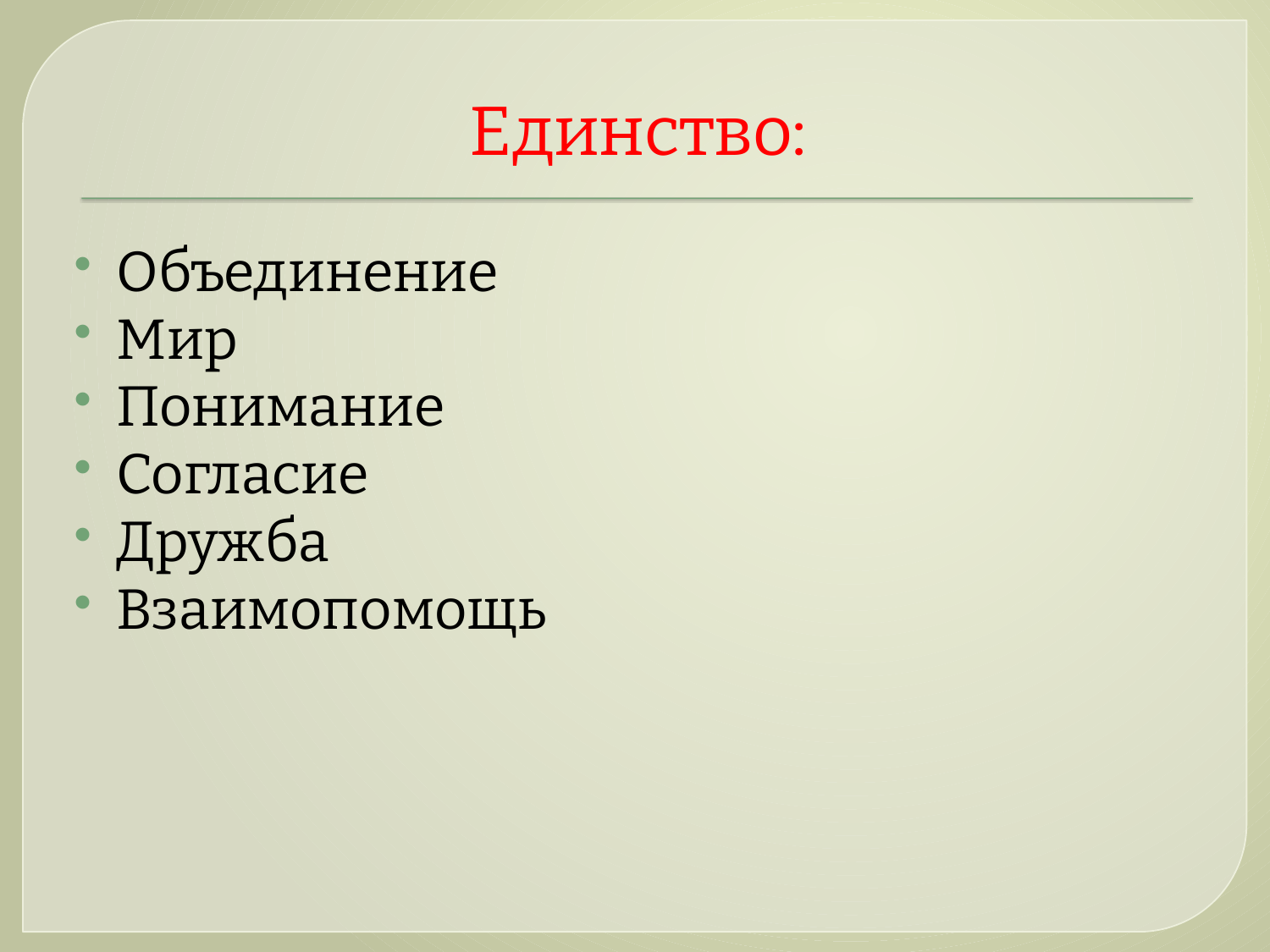

# Единство:
Объединение
Мир
Понимание
Согласие
Дружба
Взаимопомощь